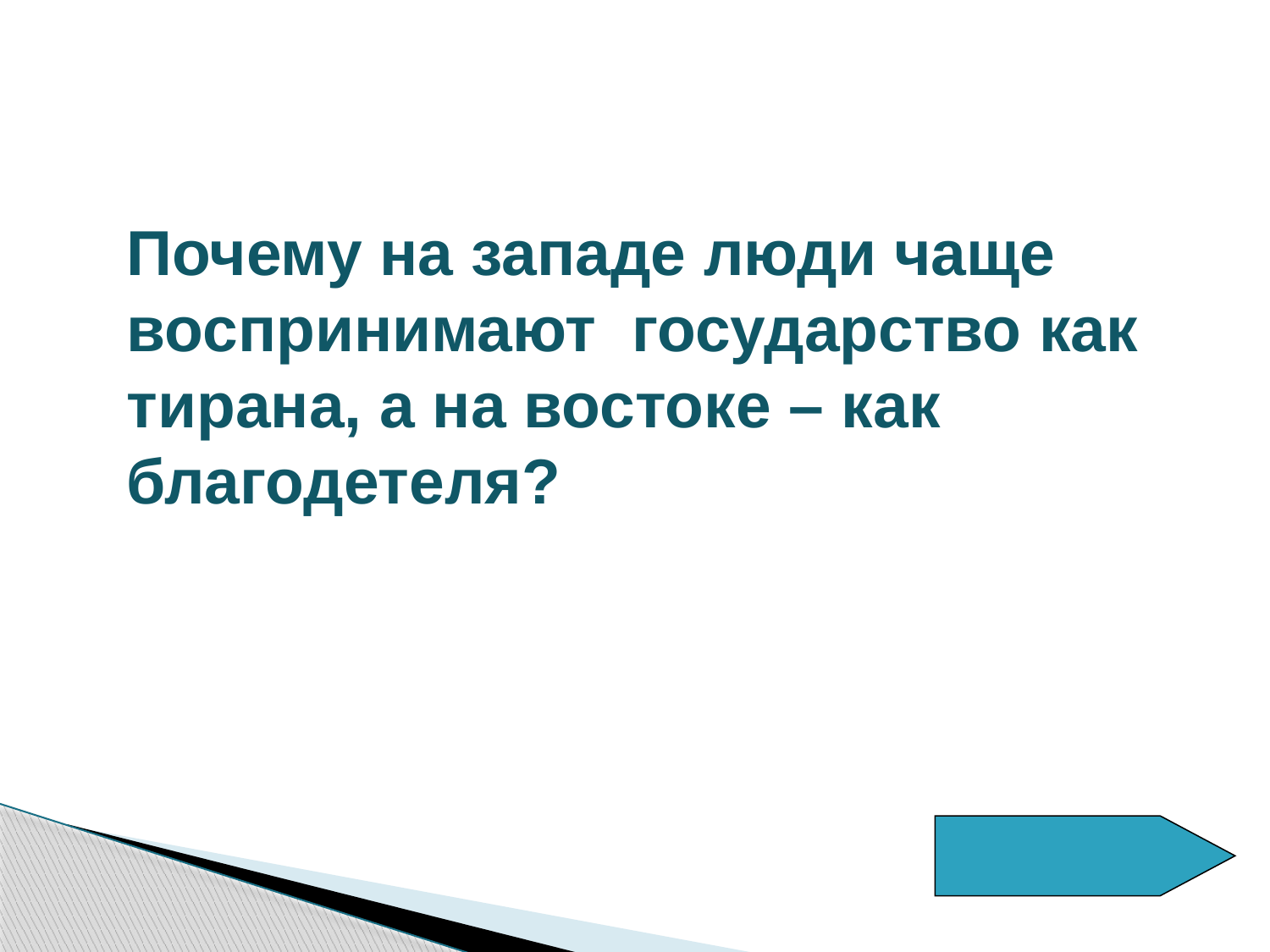

Почему на западе люди чаще воспринимают  государство как тирана, а на востоке – как благодетеля?